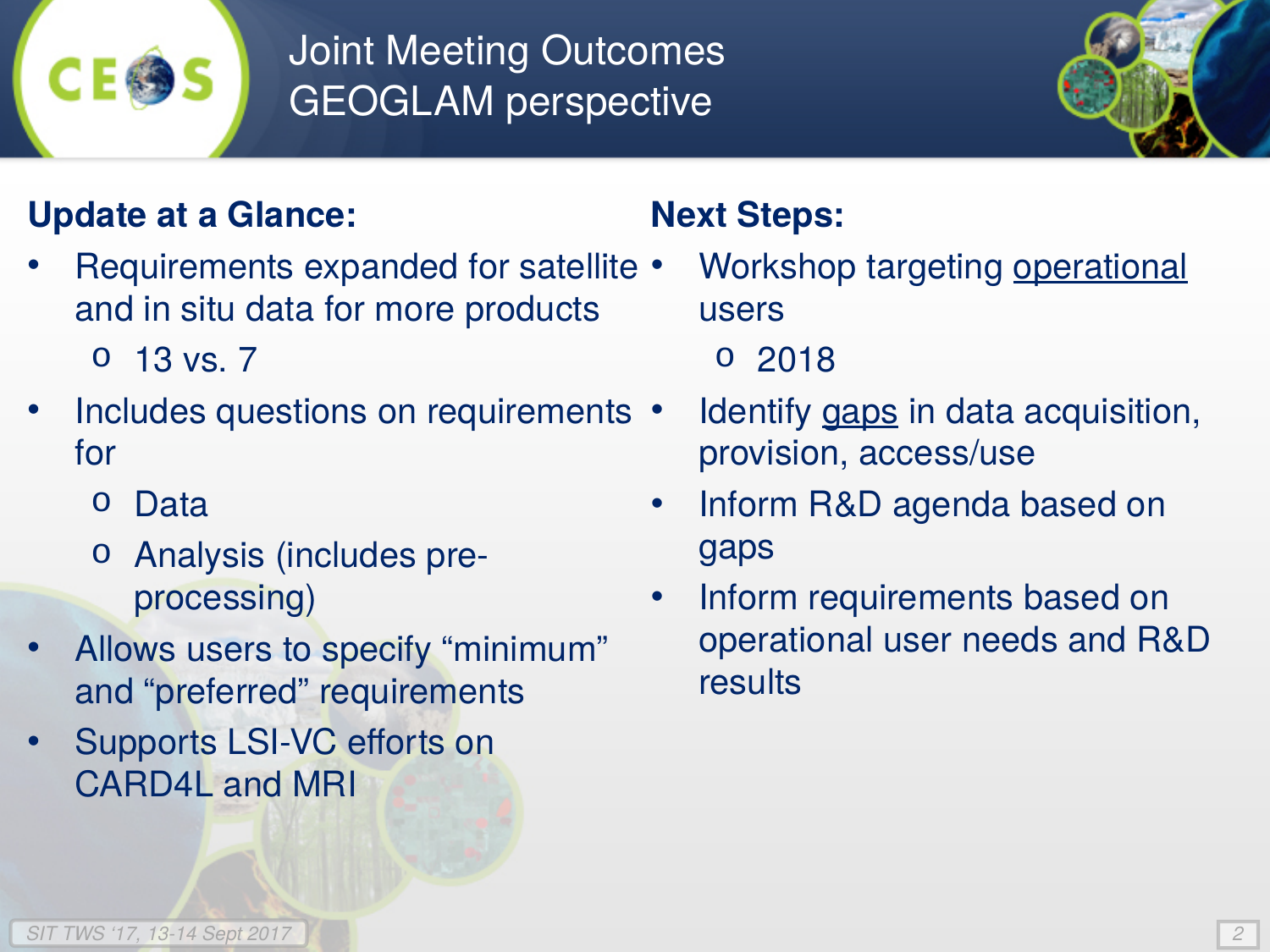

Joint Meeting Outcomes
GEOGLAM perspective
Next Steps:
Workshop targeting operational users
2018
Identify gaps in data acquisition, provision, access/use
Inform R&D agenda based on gaps
Inform requirements based on operational user needs and R&D results
Update at a Glance:
Requirements expanded for satellite and in situ data for more products
13 vs. 7
Includes questions on requirements for
Data
Analysis (includes pre-processing)
Allows users to specify “minimum” and “preferred” requirements
Supports LSI-VC efforts on CARD4L and MRI
2